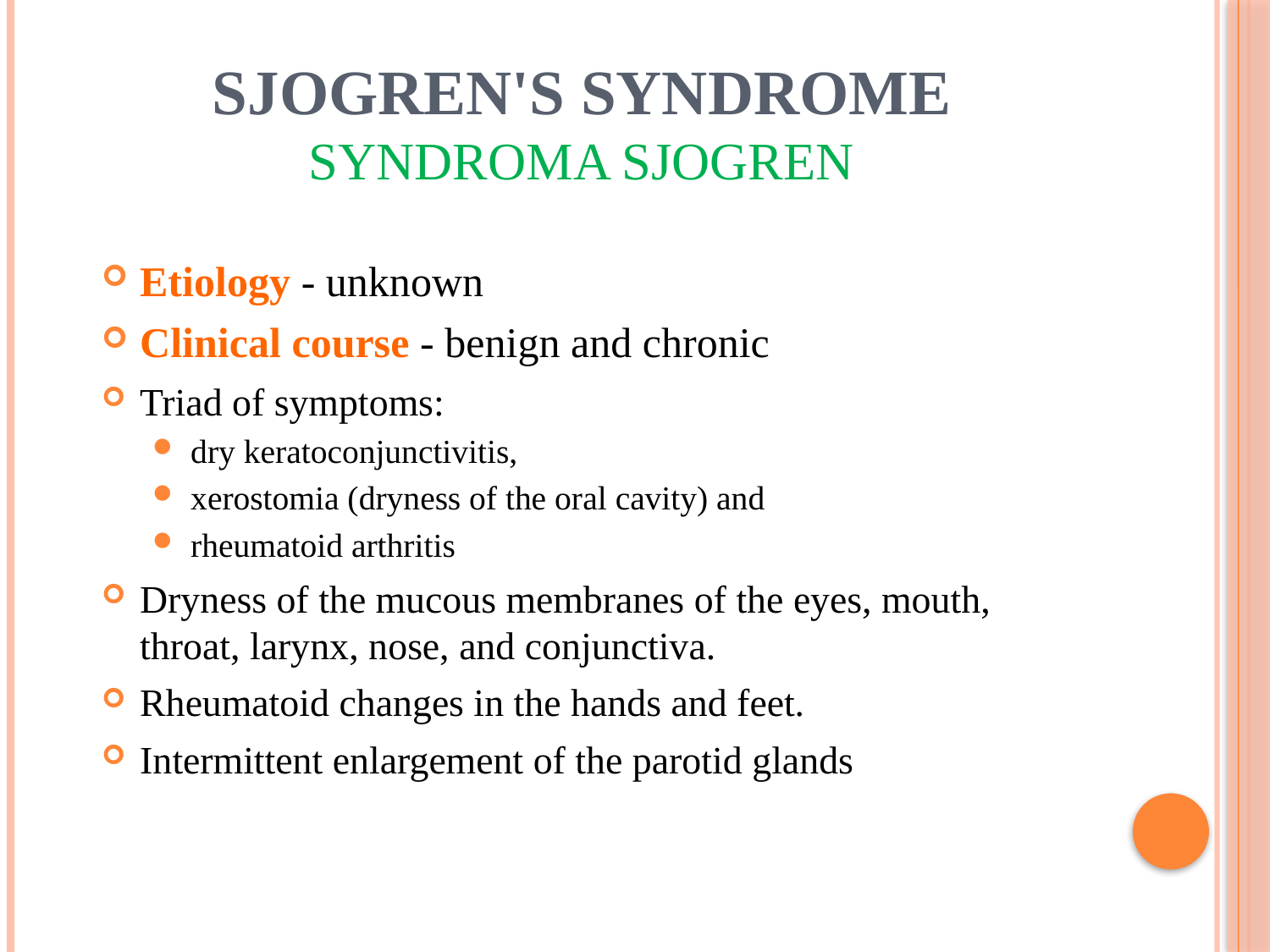

# Sjogren's syndrome Syndroma Sjogren
Etiology - unknown
Clinical course - benign and chronic
Triad of symptoms:
dry keratoconjunctivitis,
xerostomia (dryness of the oral cavity) and
rheumatoid arthritis
Dryness of the mucous membranes of the eyes, mouth, throat, larynx, nose, and conjunctiva.
Rheumatoid changes in the hands and feet.
Intermittent enlargement of the parotid glands